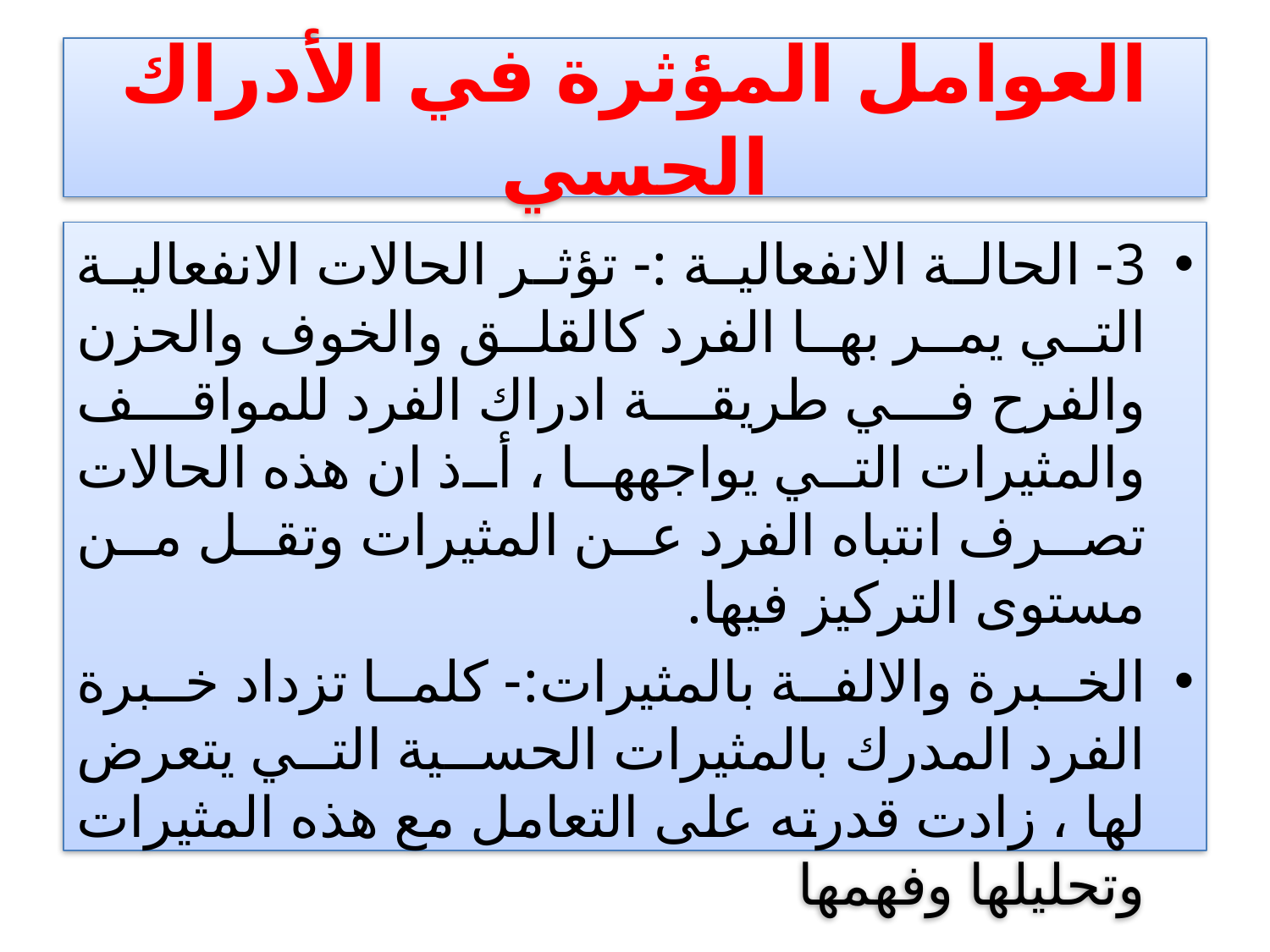

# العوامل المؤثرة في الأدراك الحسي
3- الحالة الانفعالية :- تؤثر الحالات الانفعالية التي يمر بها الفرد كالقلق والخوف والحزن والفرح في طريقة ادراك الفرد للمواقف والمثيرات التي يواجهها ، أذ ان هذه الحالات تصرف انتباه الفرد عن المثيرات وتقل من مستوى التركيز فيها.
الخبرة والالفة بالمثيرات:- كلما تزداد خبرة الفرد المدرك بالمثيرات الحسية التي يتعرض لها ، زادت قدرته على التعامل مع هذه المثيرات وتحليلها وفهمها